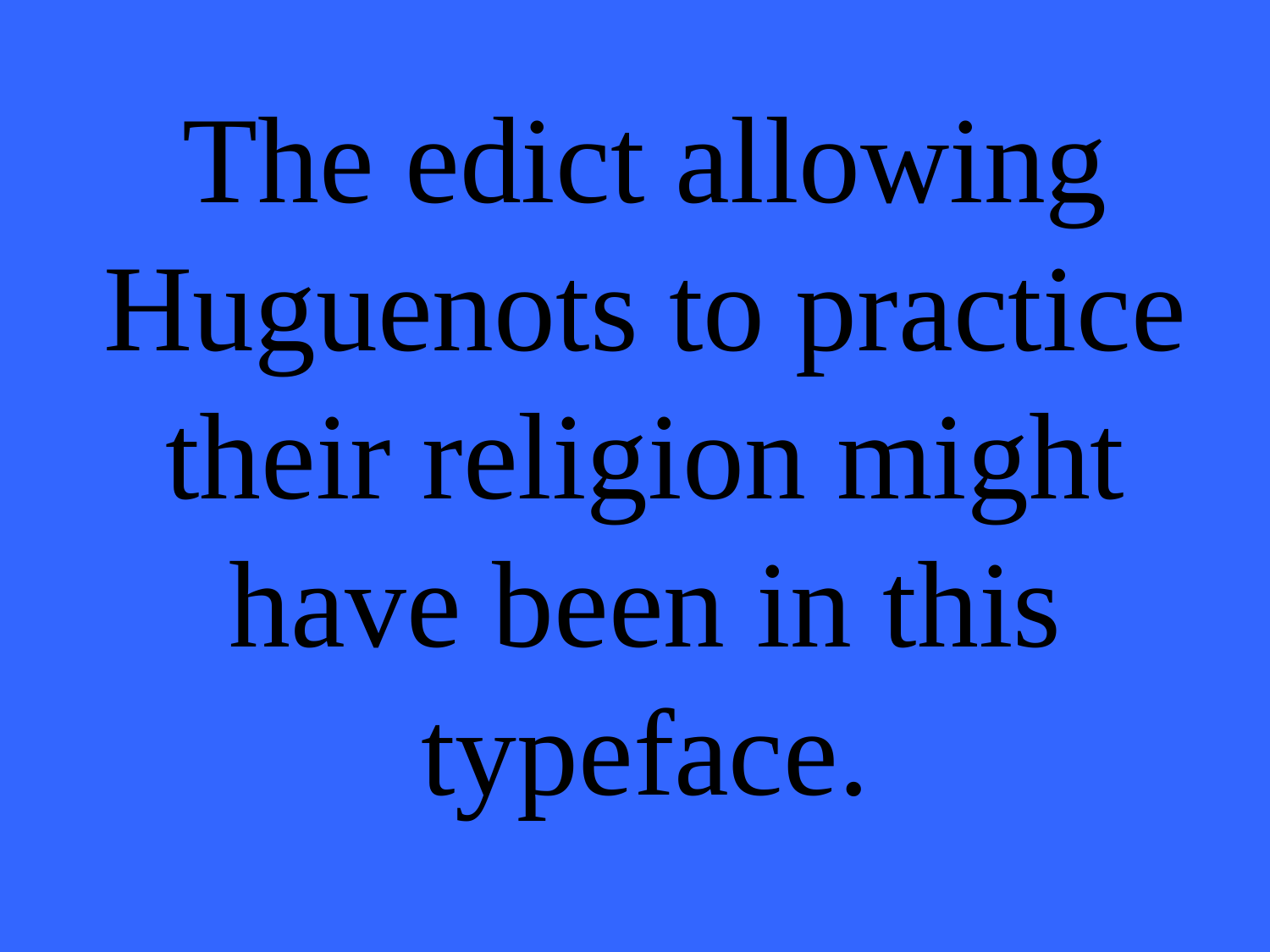

# The edict allowing Huguenots to practice their religion might have been in this typeface.